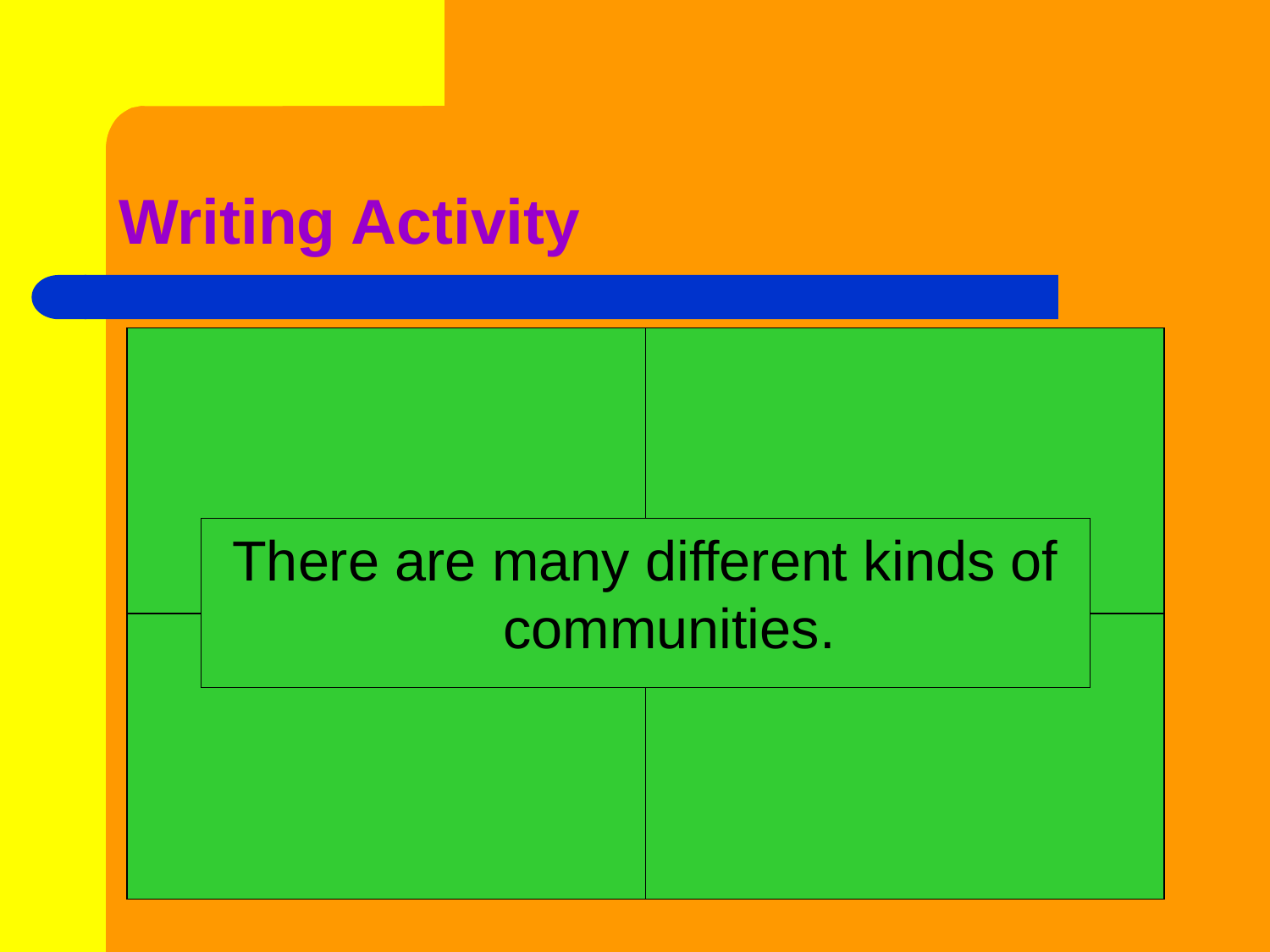

# Writing Activity

There are many different kinds of communities.